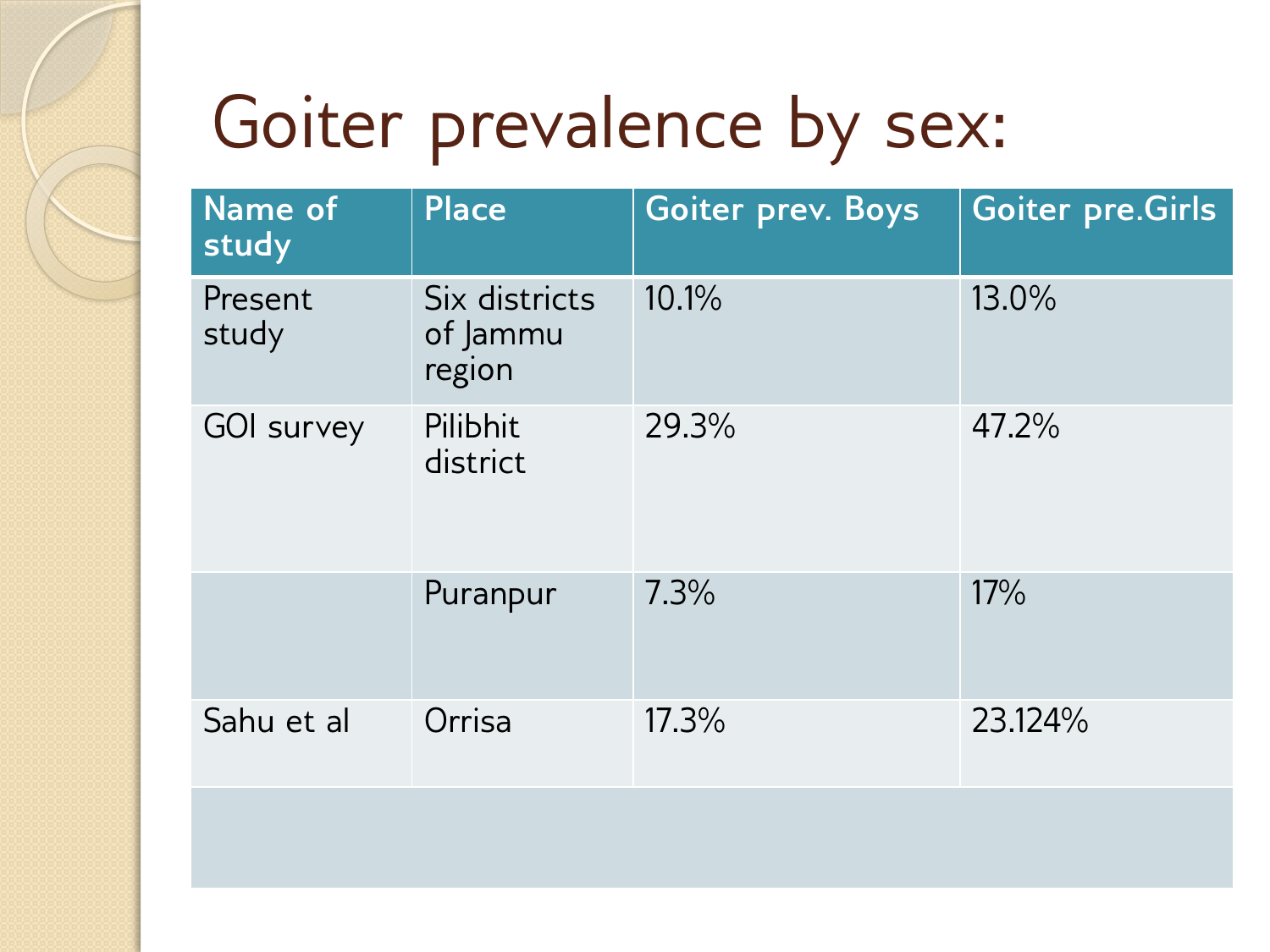

# Goiter prevalence by sex:
| Name of study | Place | Goiter prev. Boys | Goiter pre.Girls |
| --- | --- | --- | --- |
| Present study | Six districts of Jammu region | 10.1% | 13.0% |
| GOI survey | Pilibhit district | 29.3% | 47.2% |
|  | Puranpur | 7.3% | 17% |
| Sahu et al | Orrisa | 17.3% | 23.124% |
|  |  |  |  |